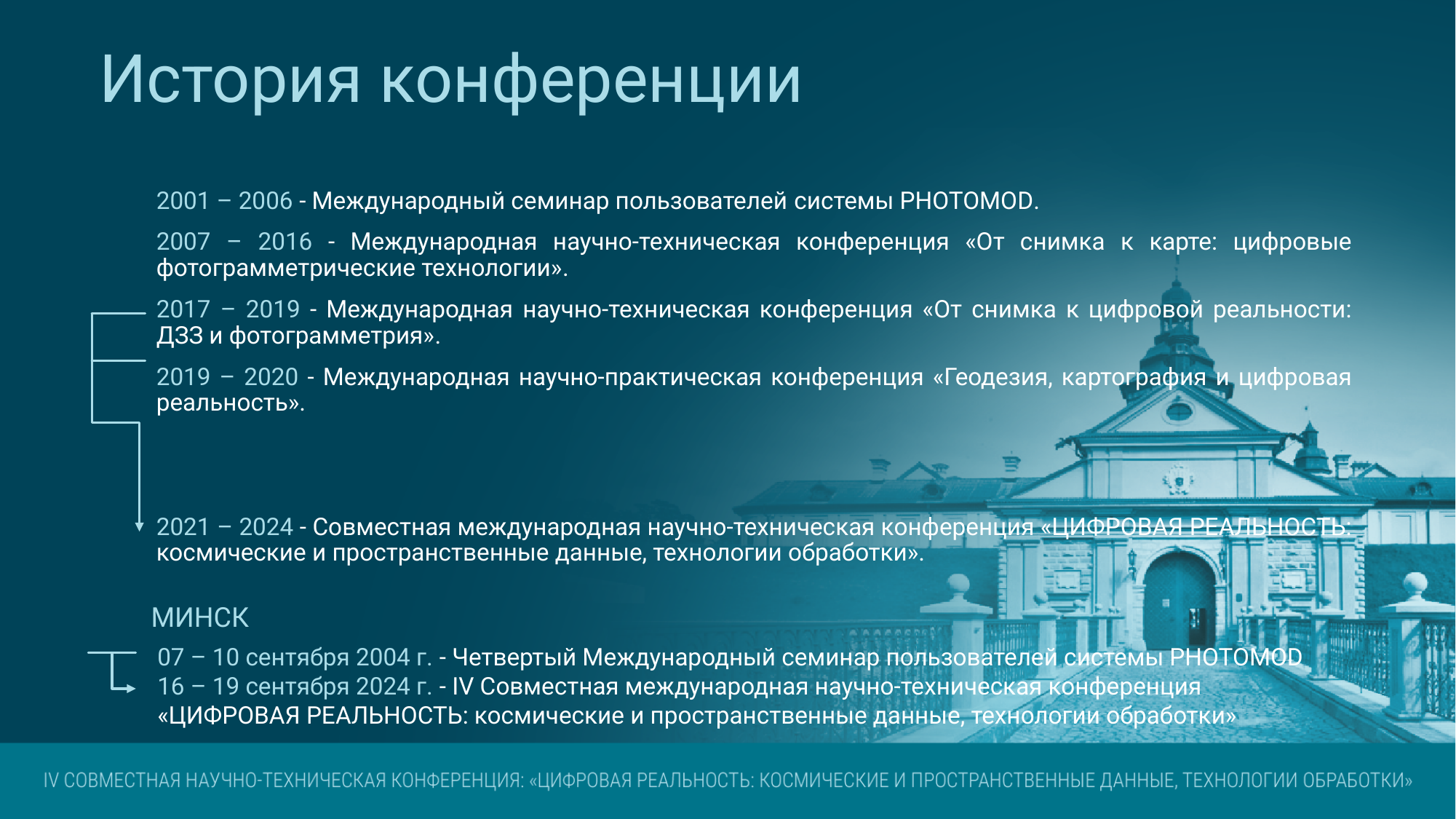

# История конференции
2001 – 2006 - Международный семинар пользователей системы PHOTOMOD.
2007 – 2016 - Международная научно-техническая конференция «От снимка к карте: цифровые фотограмметрические технологии».
2017 – 2019 - Международная научно-техническая конференция «От снимка к цифровой реальности: ДЗЗ и фотограмметрия».
2019 – 2020 - Международная научно-практическая конференция «Геодезия, картография и цифровая реальность».

2021 – 2024 - Совместная международная научно-техническая конференция «ЦИФРОВАЯ РЕАЛЬНОСТЬ: космические и пространственные данные, технологии обработки».
МИНСК
07 – 10 сентября 2004 г. - Четвертый Международный семинар пользователей системы PHOTOMOD
16 – 19 сентября 2024 г. - IV Совместная международная научно-техническая конференция
«ЦИФРОВАЯ РЕАЛЬНОСТЬ: космические и пространственные данные, технологии обработки»